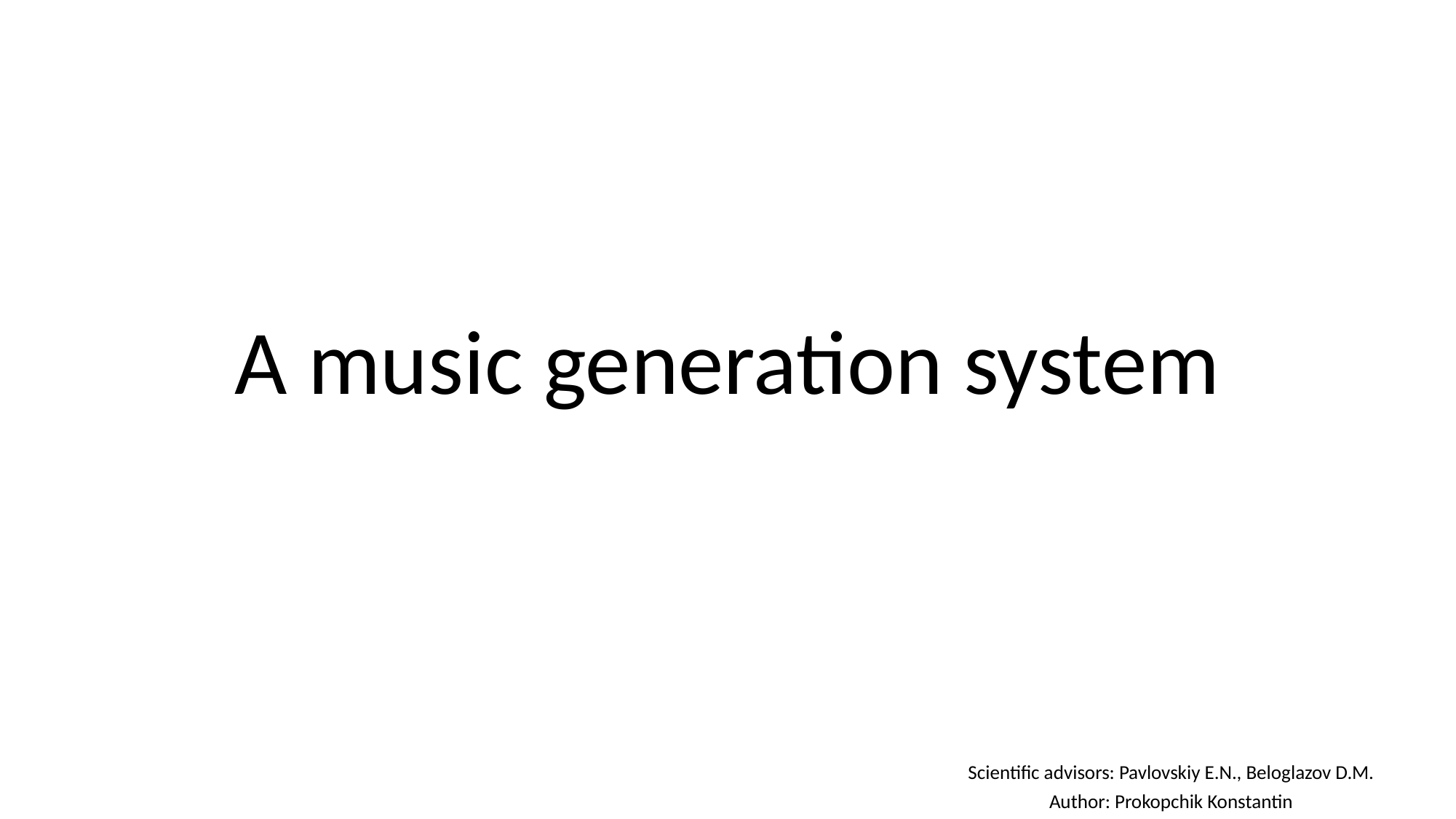

# A music generation system
Scientific advisors: Pavlovskiy E.N., Beloglazov D.M.
Author: Prokopchik Konstantin